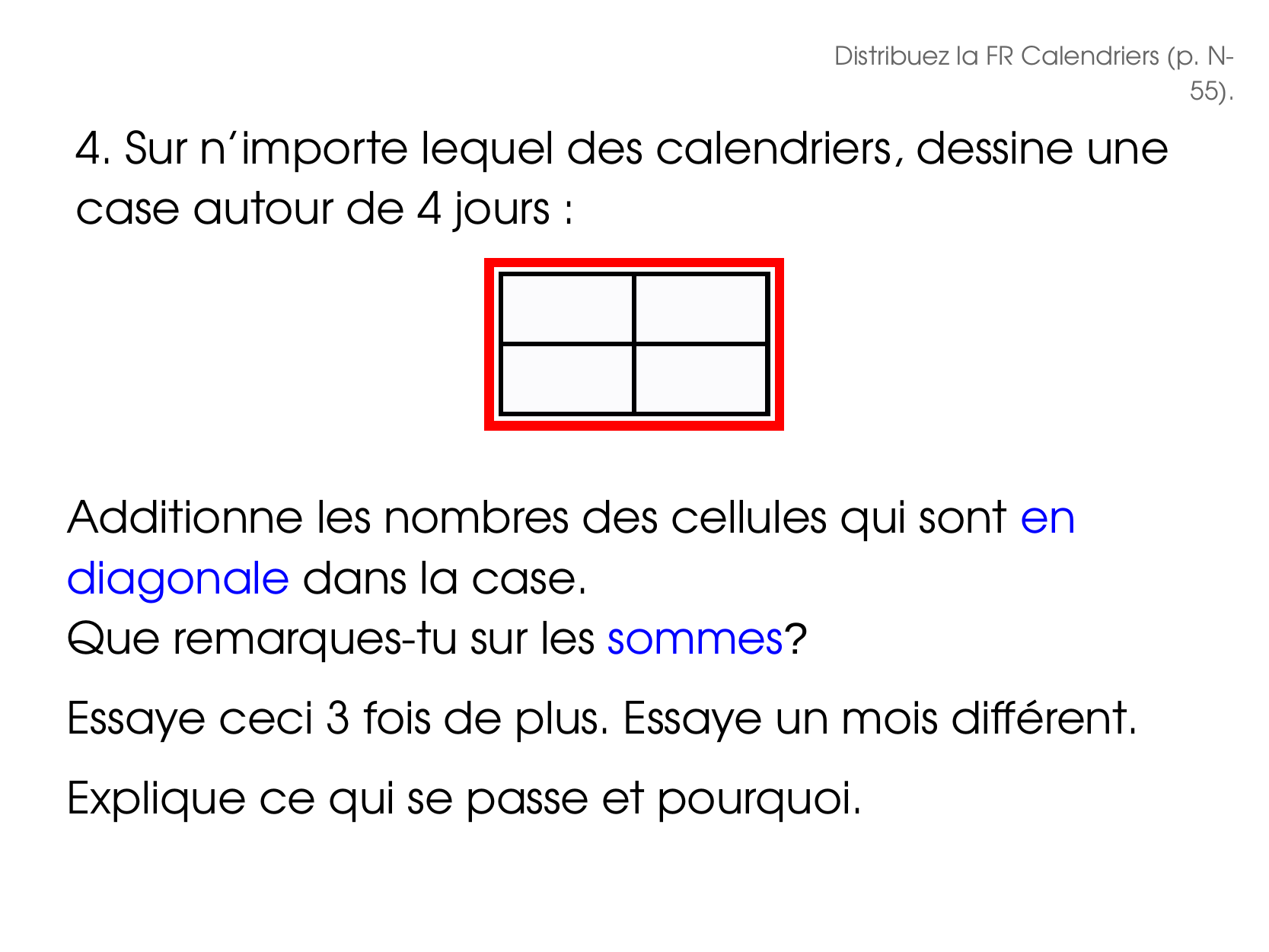

Distribuez la FR Calendriers (p. N-55).
4. Sur n’importe lequel des calendriers, dessine une case autour de 4 jours :

Additionne les nombres des cellules qui sont en diagonale dans la case.
Que remarques-tu sur les sommes?
Essaye ceci 3 fois de plus. Essaye un mois différent.
Explique ce qui se passe et pourquoi.